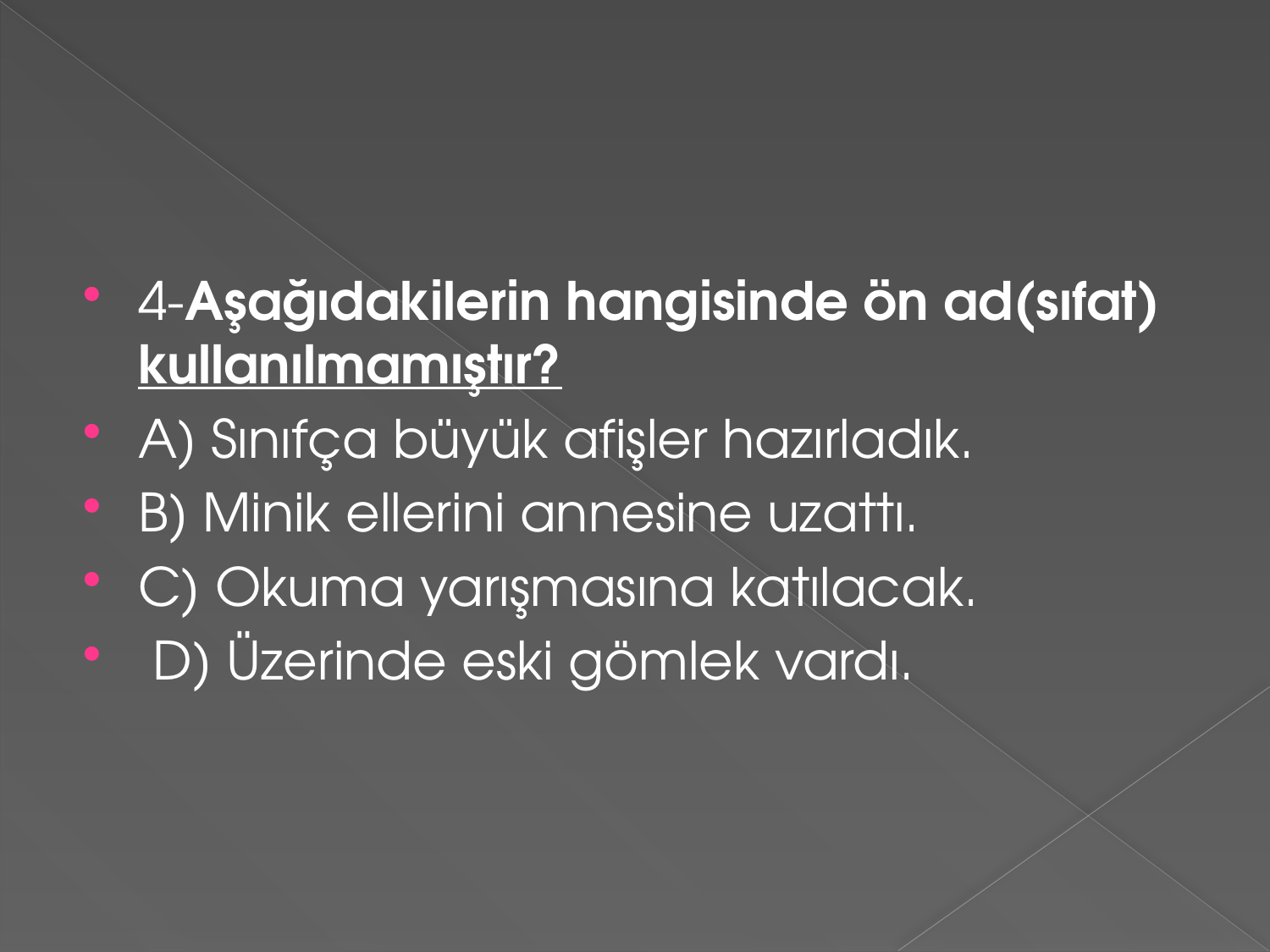

#
4-Aşağıdakilerin hangisinde ön ad(sıfat) kullanılmamıştır?
A) Sınıfça büyük afişler hazırladık.
B) Minik ellerini annesine uzattı.
C) Okuma yarışmasına katılacak.
 D) Üzerinde eski gömlek vardı.